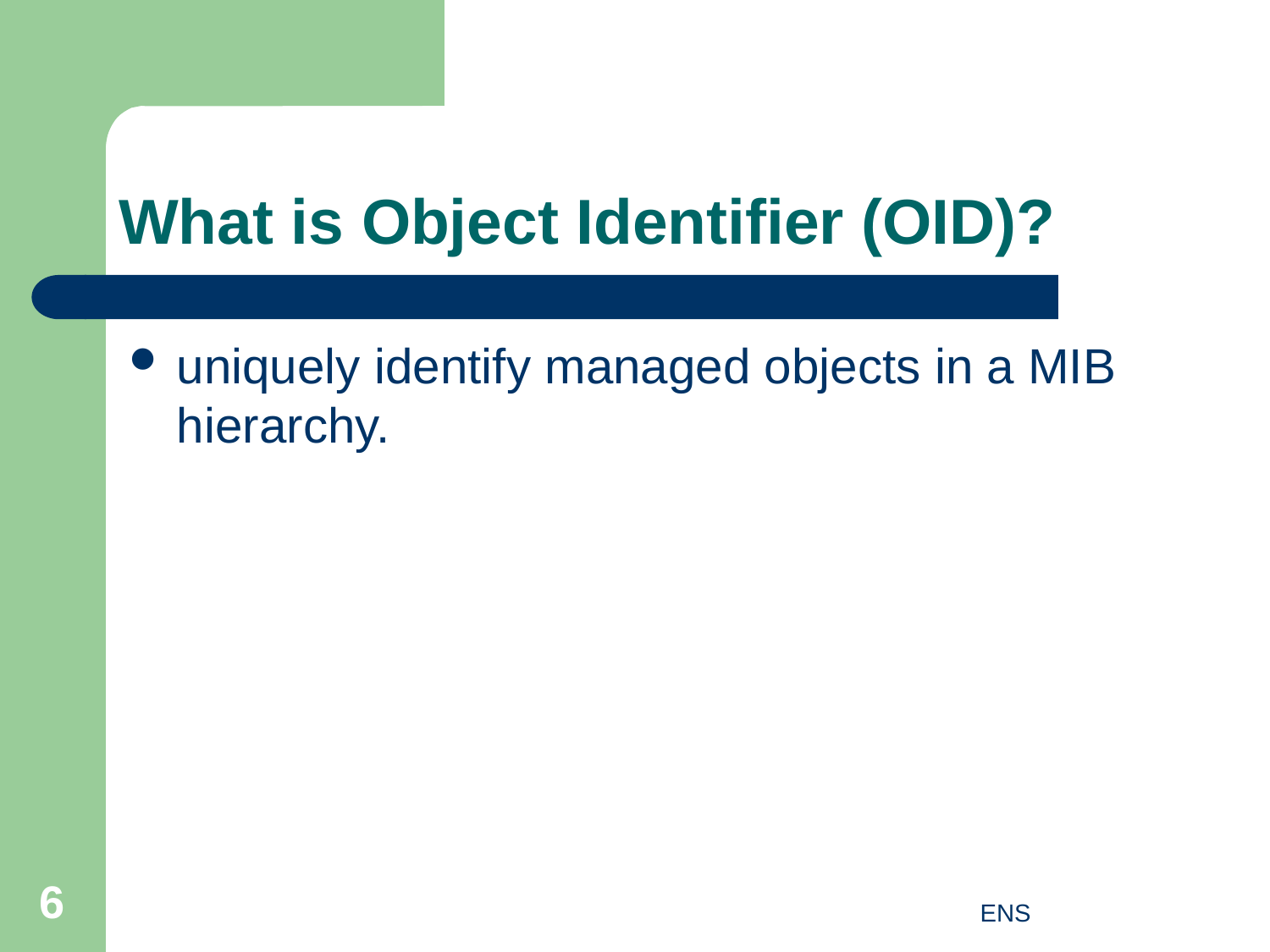

# What is Object Identifier (OID)?
uniquely identify managed objects in a MIB hierarchy.
6
ENS